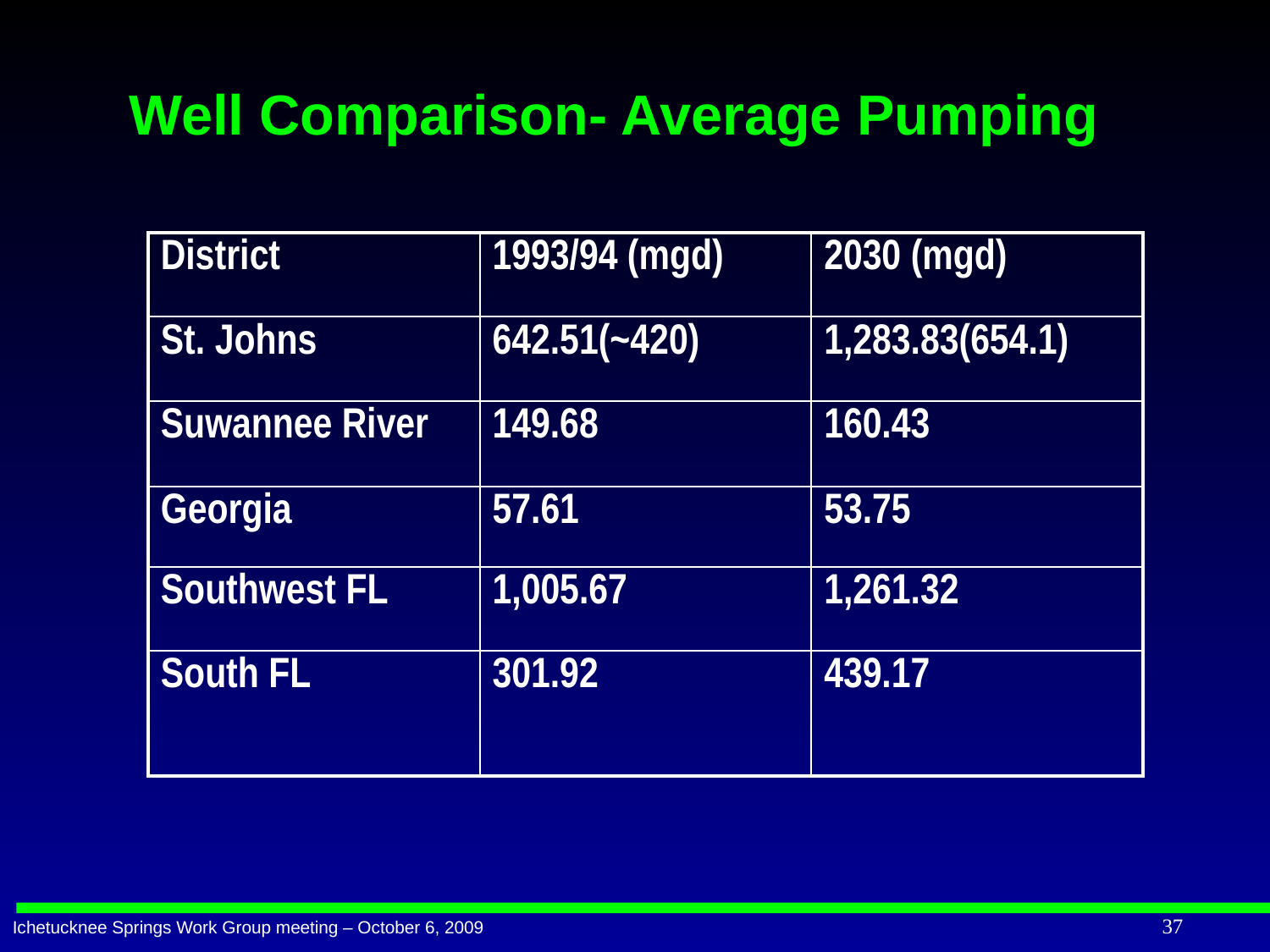

# Well Comparison- Average Pumping
| District | 1993/94 (mgd) | 2030 (mgd) |
| --- | --- | --- |
| St. Johns | 642.51(~420) | 1,283.83(654.1) |
| Suwannee River | 149.68 | 160.43 |
| Georgia | 57.61 | 53.75 |
| Southwest FL | 1,005.67 | 1,261.32 |
| South FL | 301.92 | 439.17 |
37
Ichetucknee Springs Work Group meeting – October 6, 2009